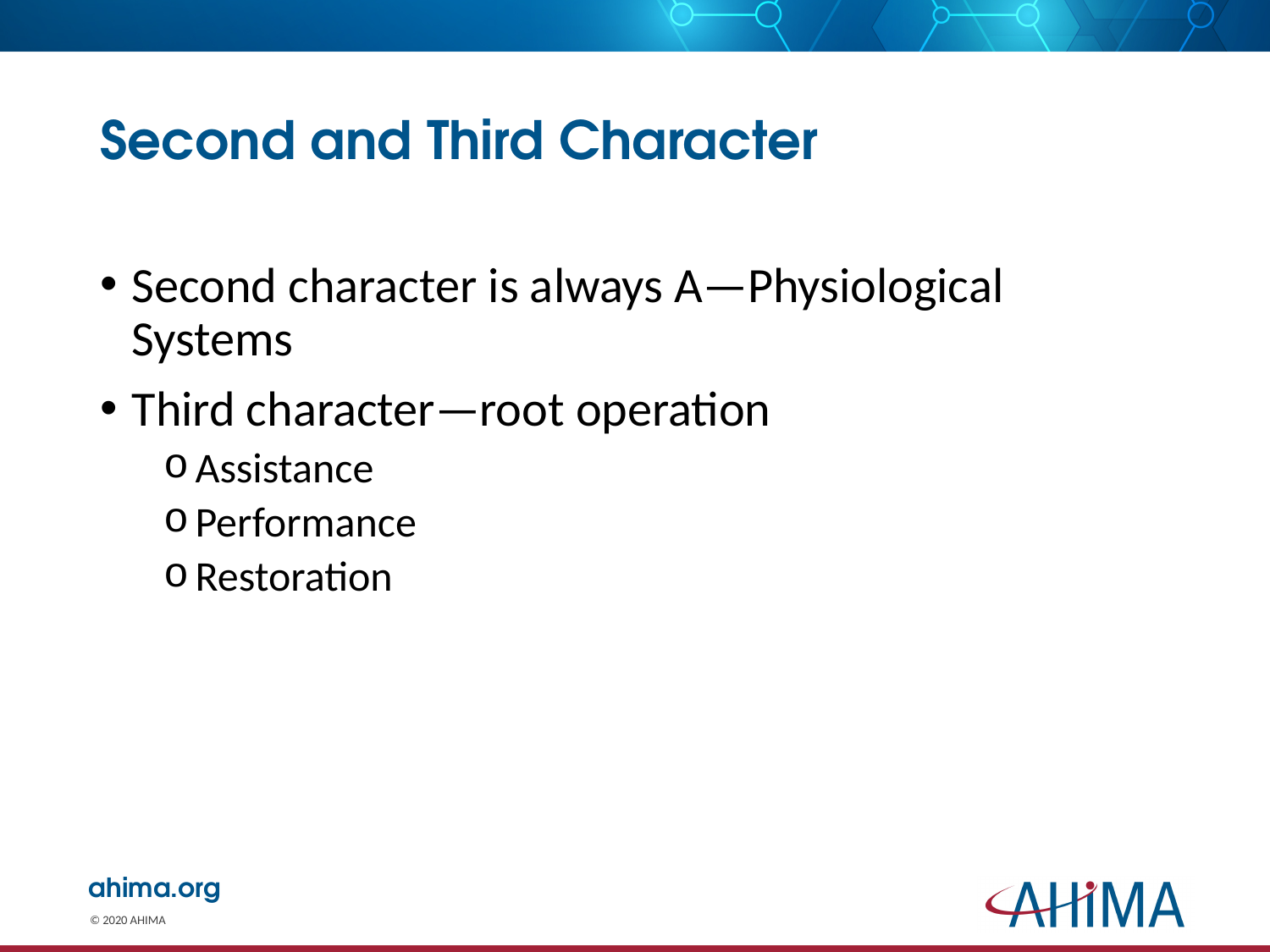

# Second and Third Character
Second character is always A—Physiological Systems
Third character—root operation
Assistance
Performance
Restoration